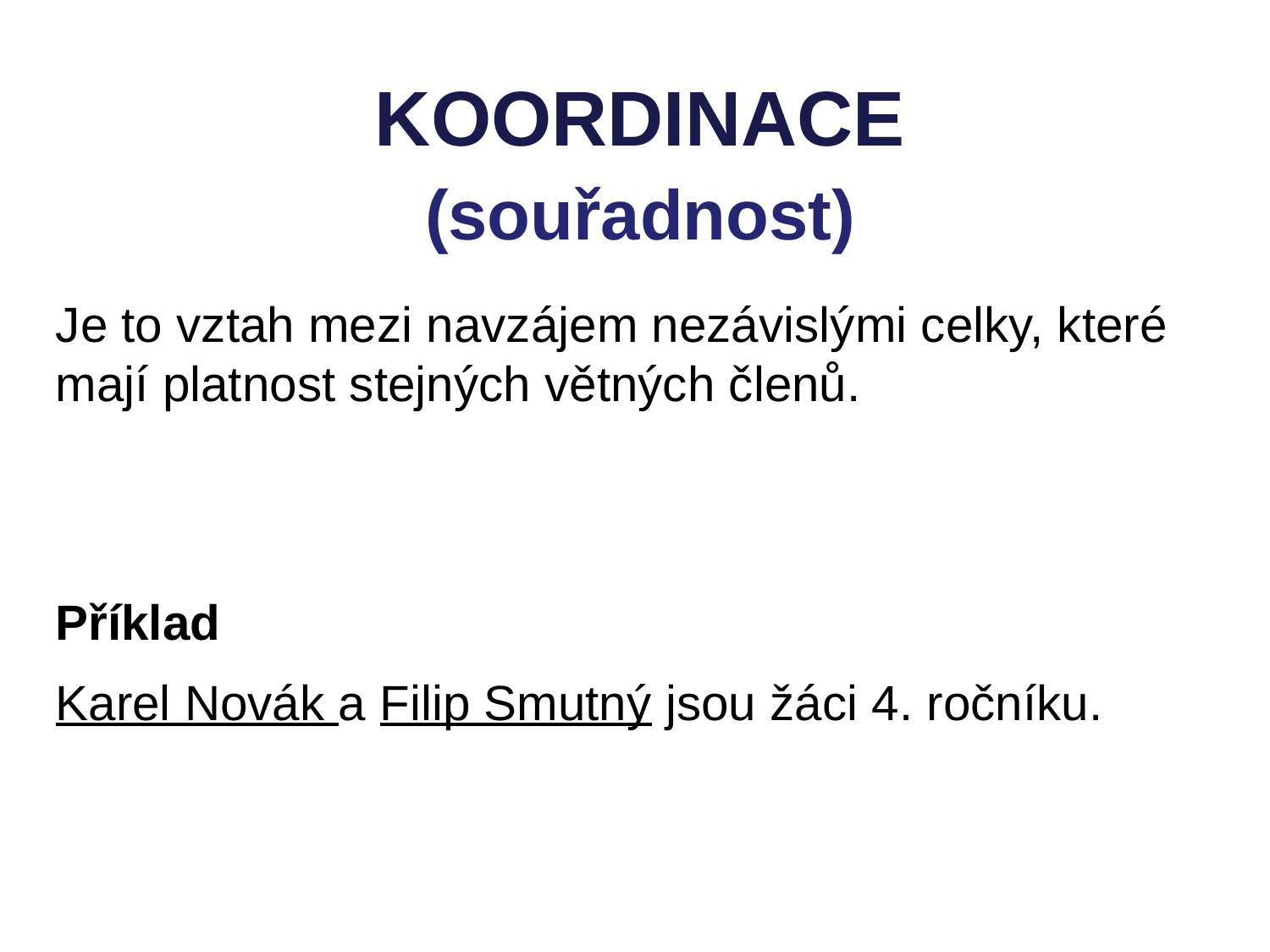

KOORDINACE
(souřadnost)
Je to vztah mezi navzájem nezávislými celky, které mají platnost stejných větných členů.
Příklad
Karel Novák a Filip Smutný jsou žáci 4. ročníku.